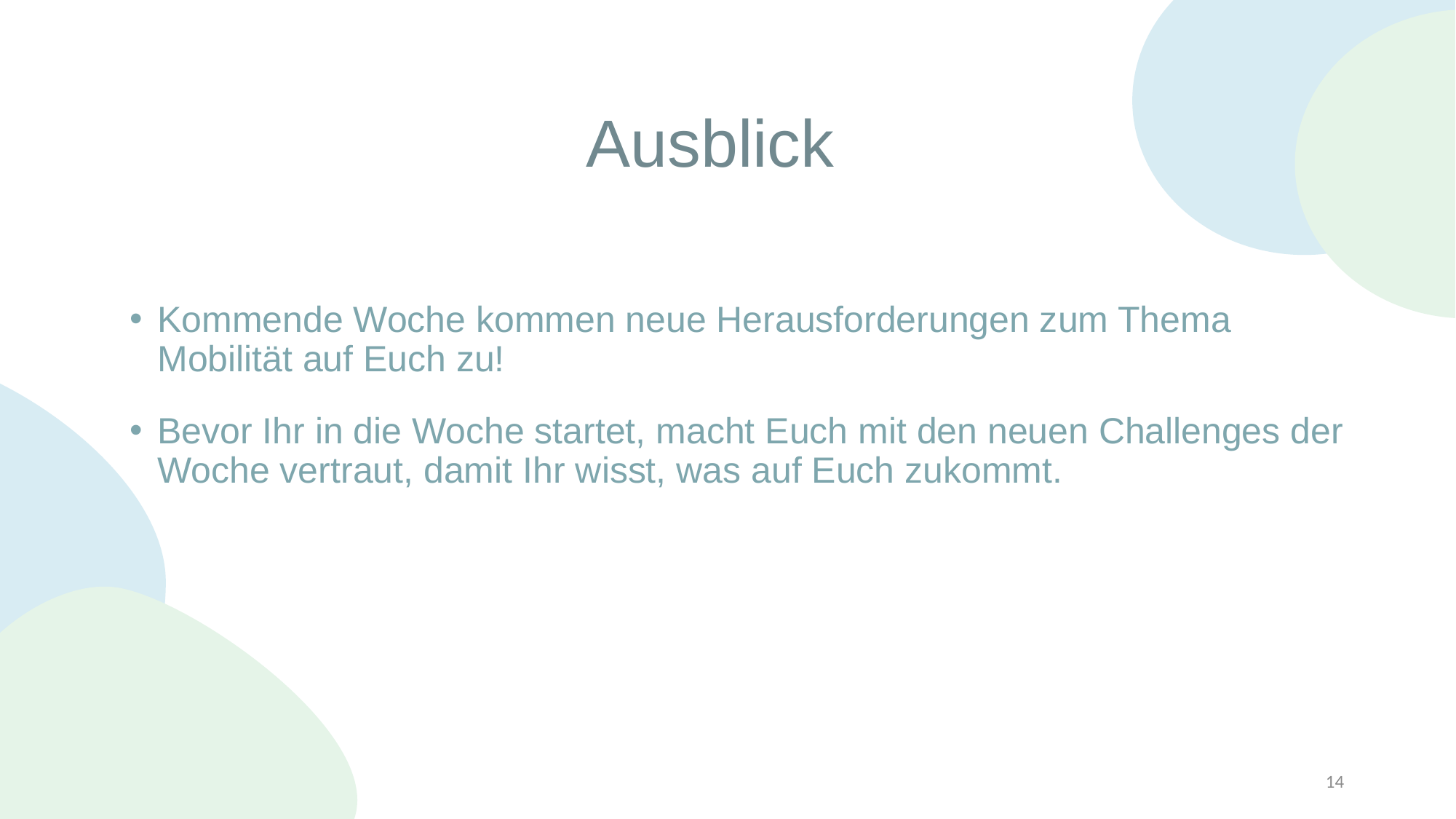

# Ausblick

Kommende Woche kommen neue Herausforderungen zum Thema Mobilität auf Euch zu!
Bevor Ihr in die Woche startet, macht Euch mit den neuen Challenges der Woche vertraut, damit Ihr wisst, was auf Euch zukommt.

14